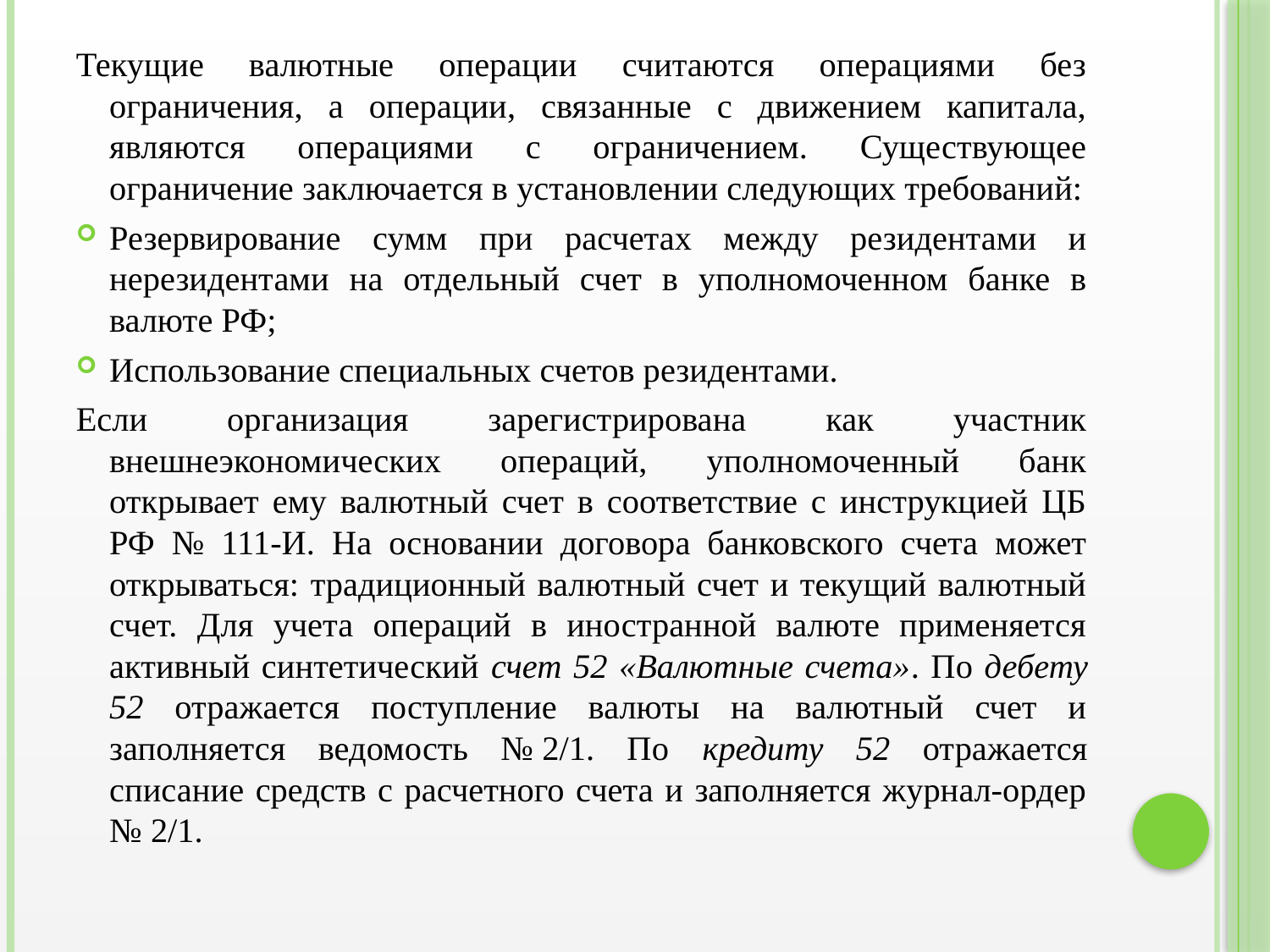

Текущие валютные операции считаются операциями без ограничения, а операции, связанные с движением капитала, являются операциями с ограничением. Существующее ограничение заключается в установлении следующих требований:
Резервирование сумм при расчетах между резидентами и нерезидентами на отдельный счет в уполномоченном банке в валюте РФ;
Использование специальных счетов резидентами.
Если организация зарегистрирована как участник внешнеэкономических операций, уполномоченный банк открывает ему валютный счет в соответствие с инструкцией ЦБ РФ № 111-И. На основании договора банковского счета может открываться: традиционный валютный счет и текущий валютный счет. Для учета операций в иностранной валюте применяется активный синтетический счет 52 «Валютные счета». По дебету 52 отражается поступление валюты на валютный счет и заполняется ведомость № 2/1. По кредиту 52 отражается списание средств с расчетного счета и заполняется журнал-ордер № 2/1.